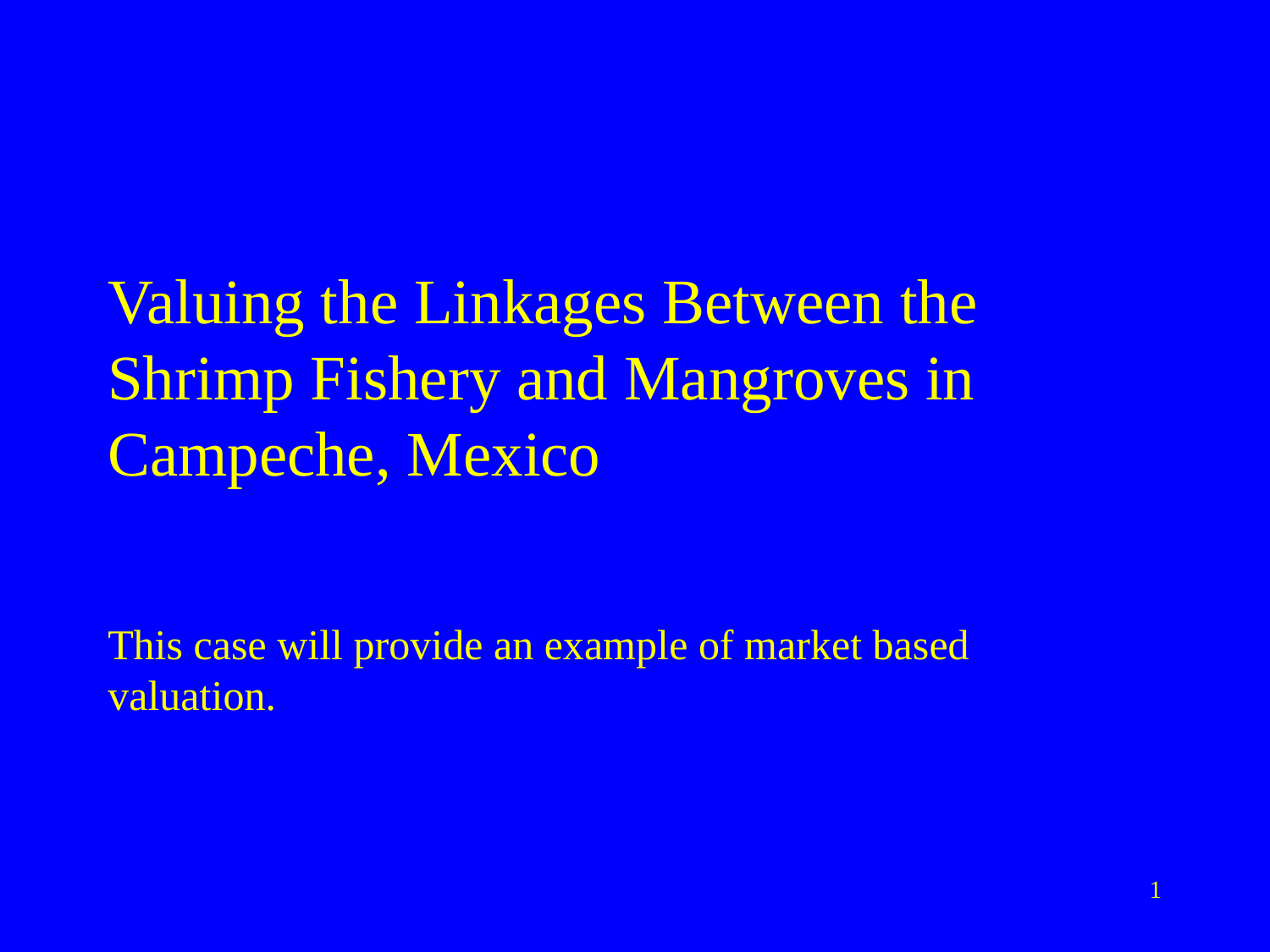

Valuing the Linkages Between the Shrimp Fishery and Mangroves in Campeche, Mexico

This case will provide an example of market based valuation.
1